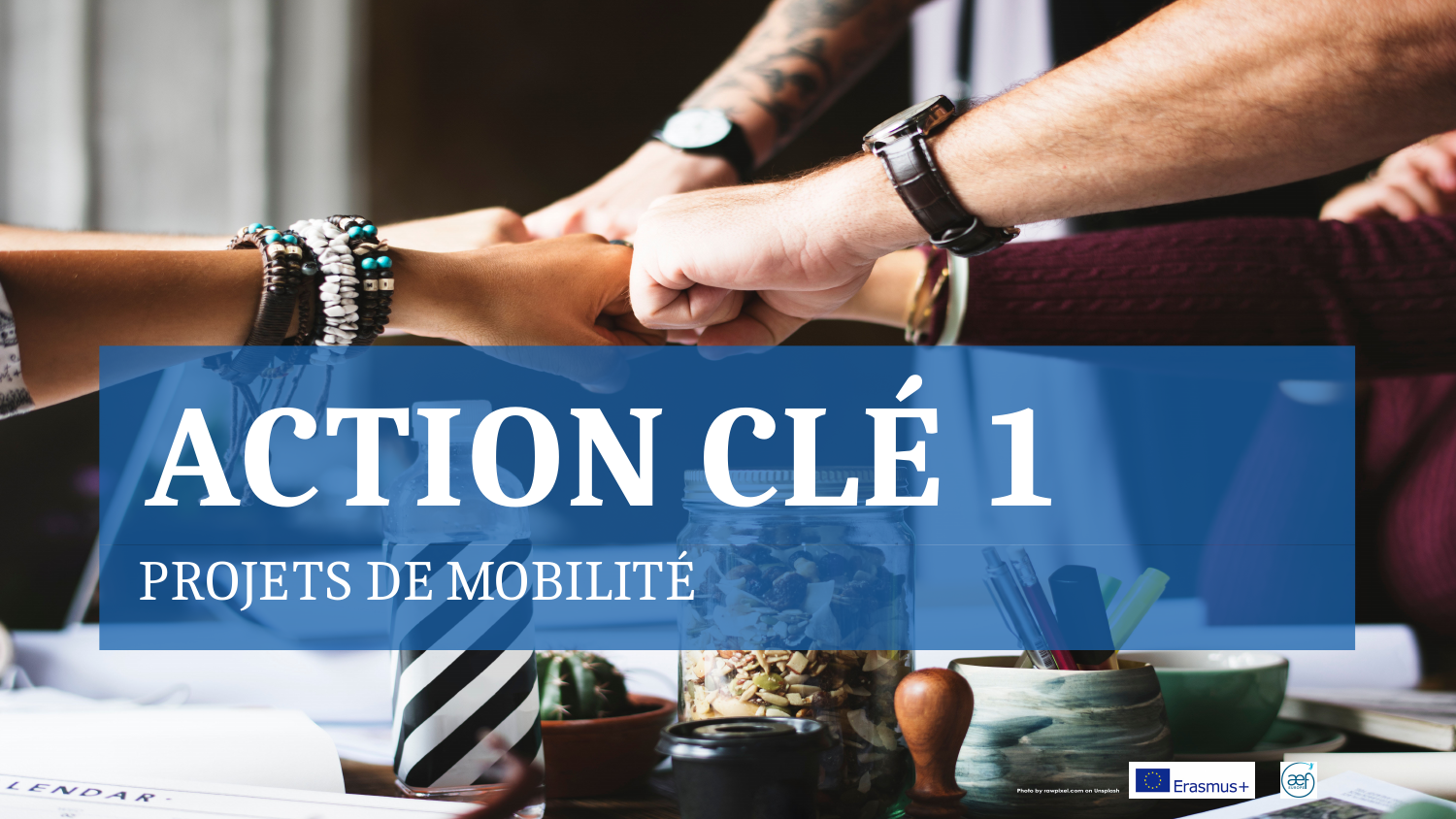

# ACTION CLÉ 1
  PROJETS DE MOBILITÉ